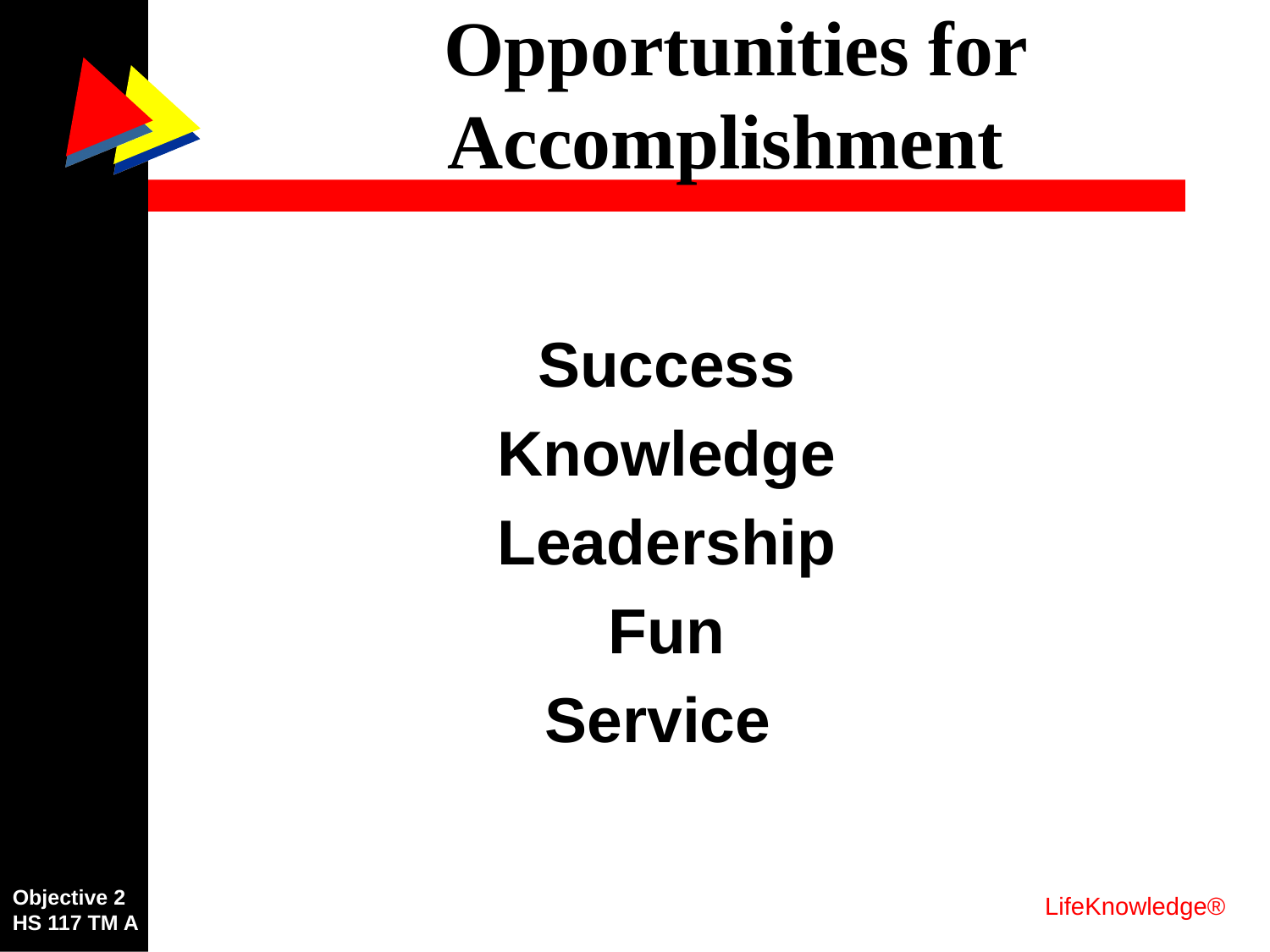

# Opportunities for Accomplishment
Success
Knowledge
Leadership
Fun
Service
Objective 2
HS 117 TM A
LifeKnowledge®